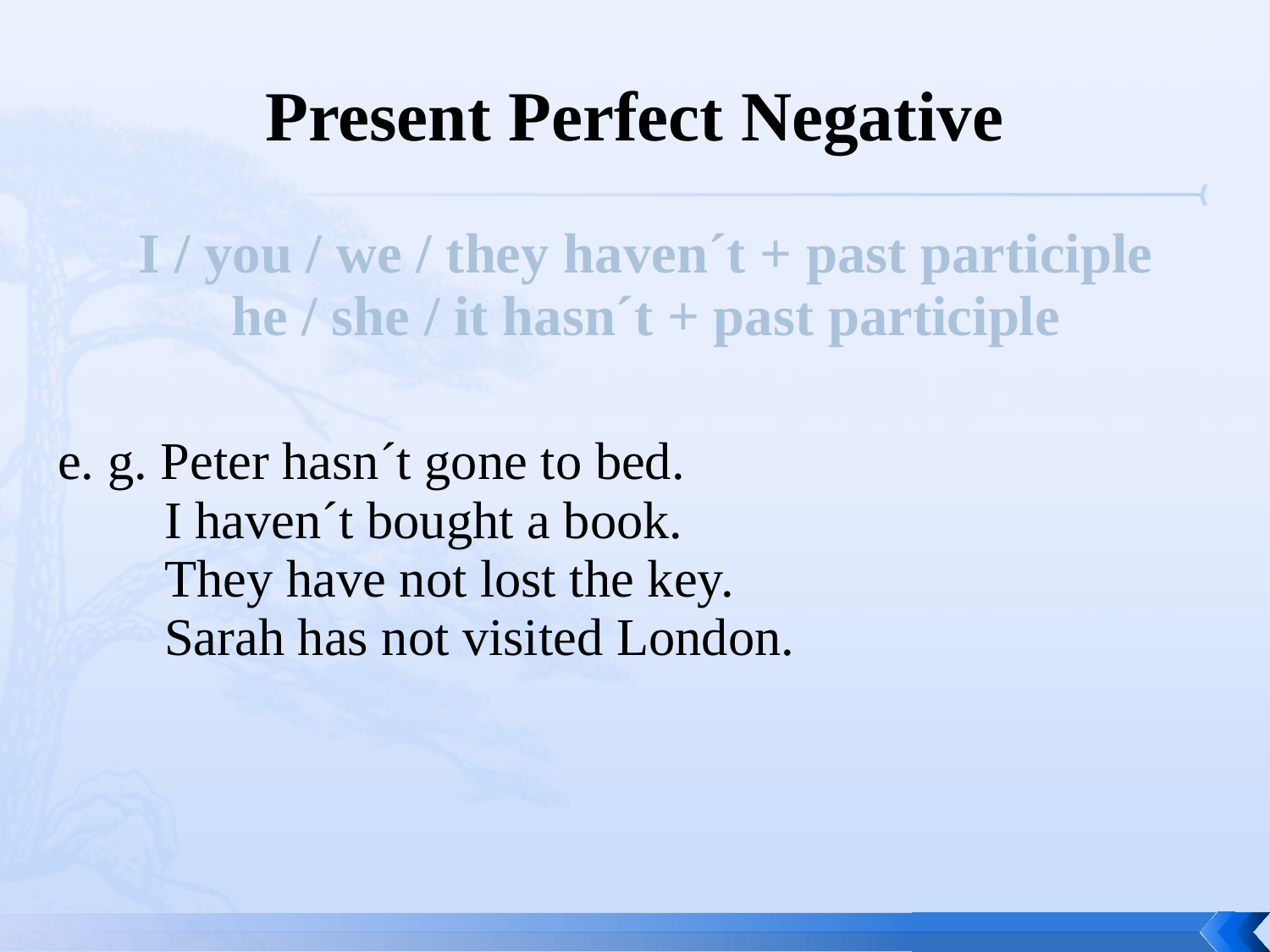

# Present Perfect Negative
| I / you / we / they haven´t + past participle he / she / it hasn´t + past participle |
| --- |
| e. g. Peter hasn´t gone to bed. I haven´t bought a book. They have not lost the key. Sarah has not visited London. |
| --- |